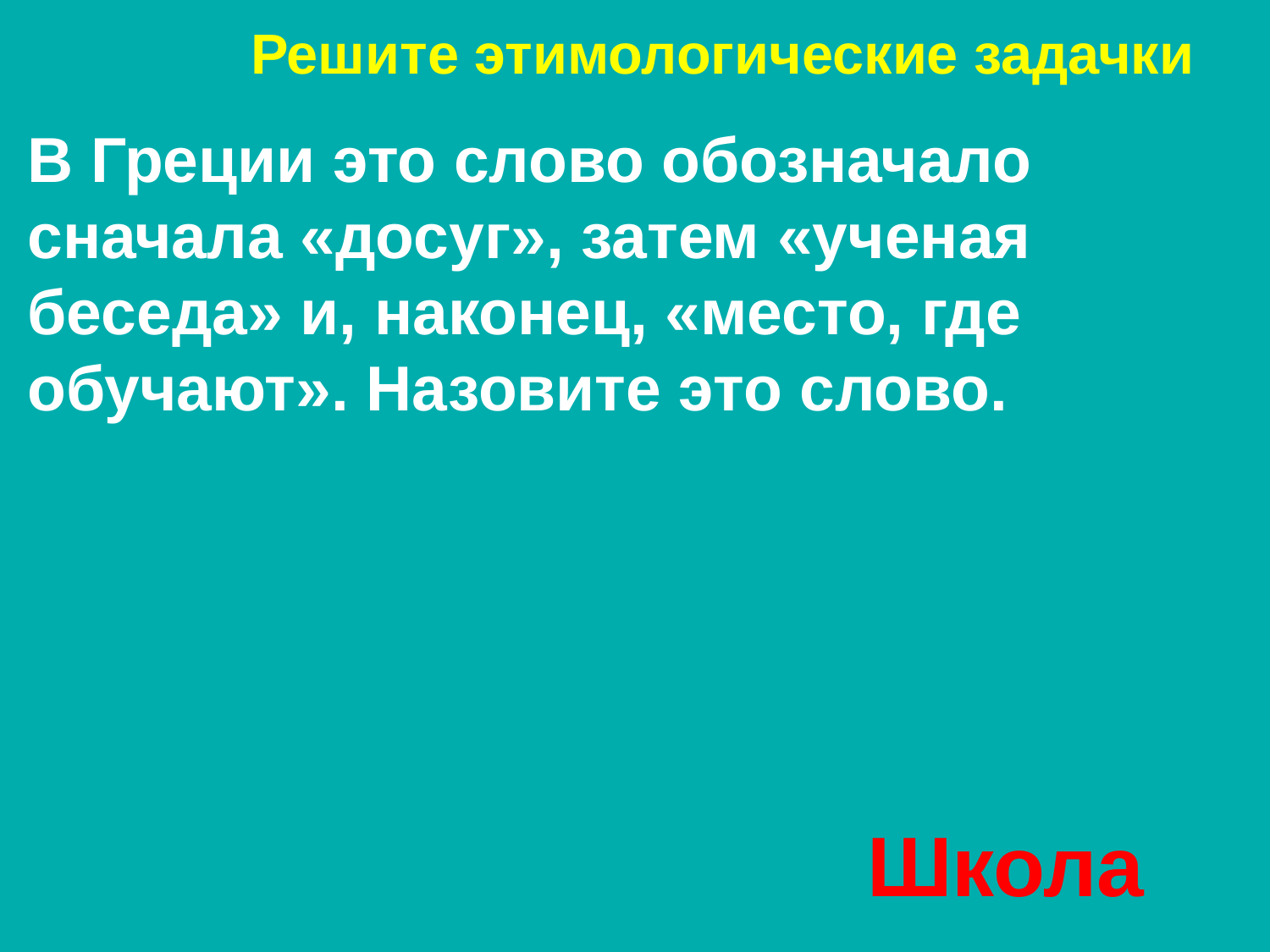

# Решите этимологические задачки
В Греции это слово обозначало сначала «досуг», затем «ученая беседа» и, наконец, «место, где обучают». Назовите это слово.
Школа